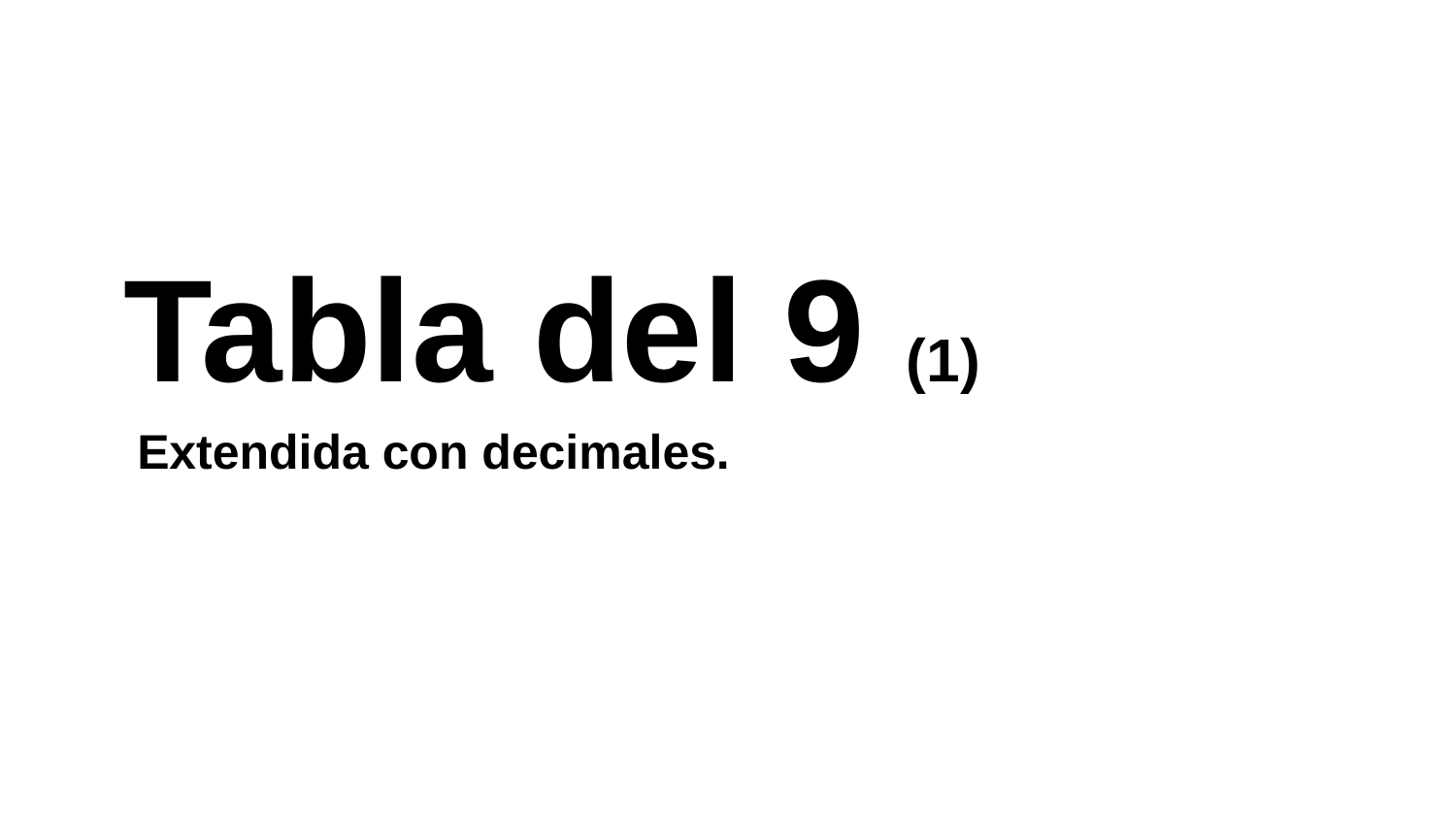

Tabla del 9 (1)
 Extendida con decimales.